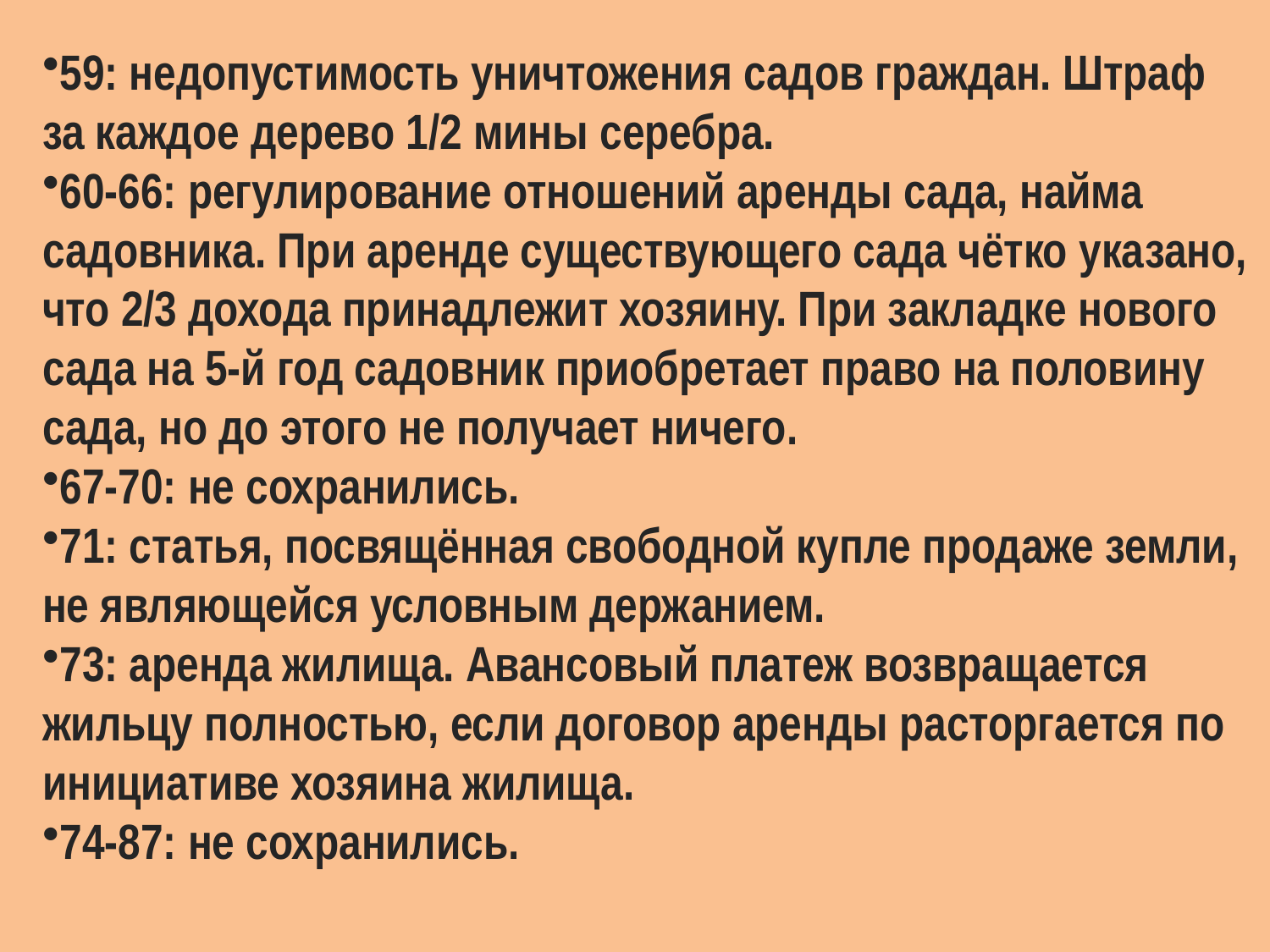

59: недопустимость уничтожения садов граждан. Штраф за каждое дерево 1/2 мины серебра.
60-66: регулирование отношений аренды сада, найма садовника. При аренде существующего сада чётко указано, что 2/3 дохода принадлежит хозяину. При закладке нового сада на 5-й год садовник приобретает право на половину сада, но до этого не получает ничего.
67-70: не сохранились.
71: статья, посвящённая свободной купле продаже земли, не являющейся условным держанием.
73: аренда жилища. Авансовый платеж возвращается жильцу полностью, если договор аренды расторгается по инициативе хозяина жилища.
74-87: не сохранились.